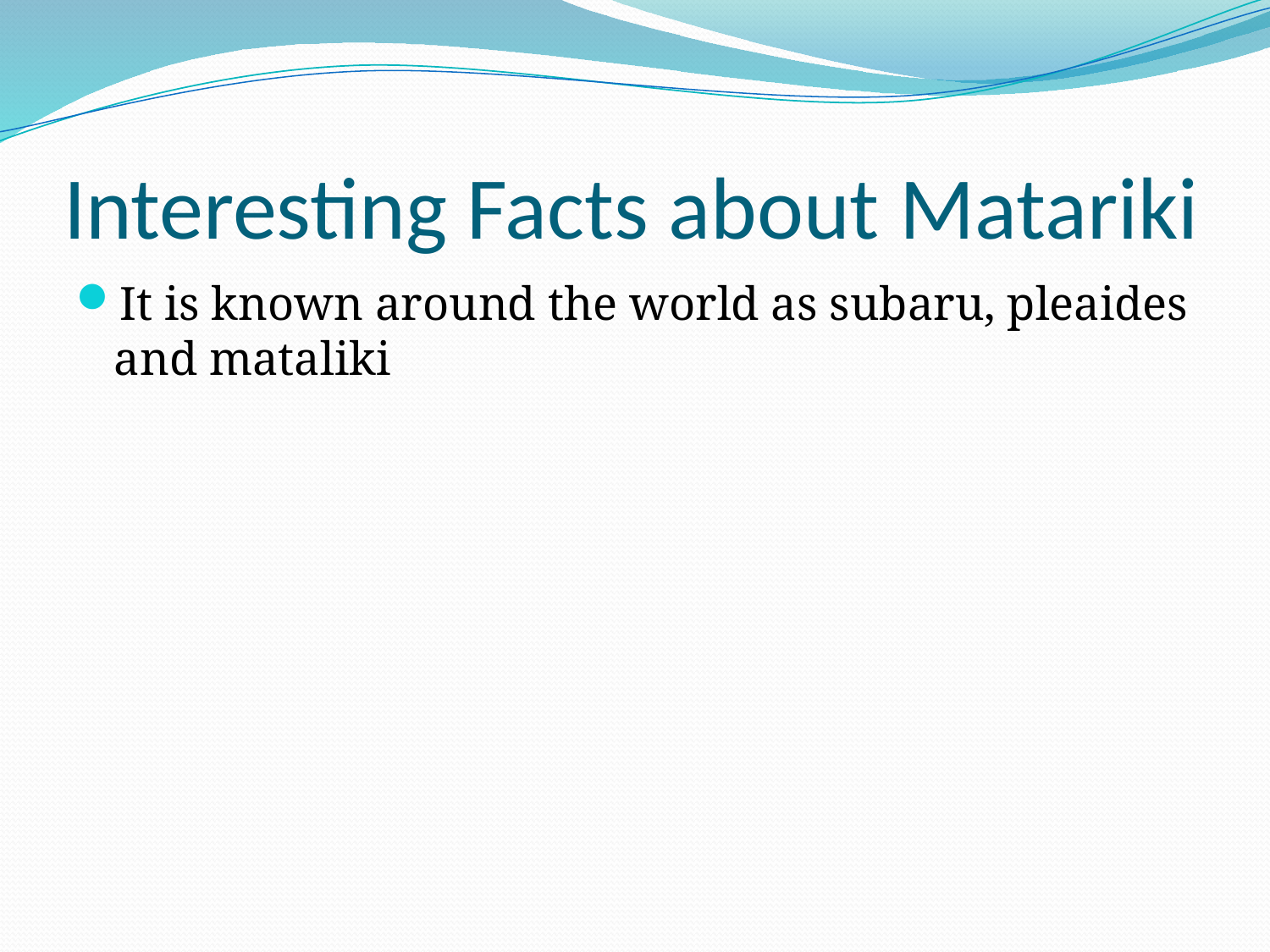

# Interesting Facts about Matariki
It is known around the world as subaru, pleaides and mataliki